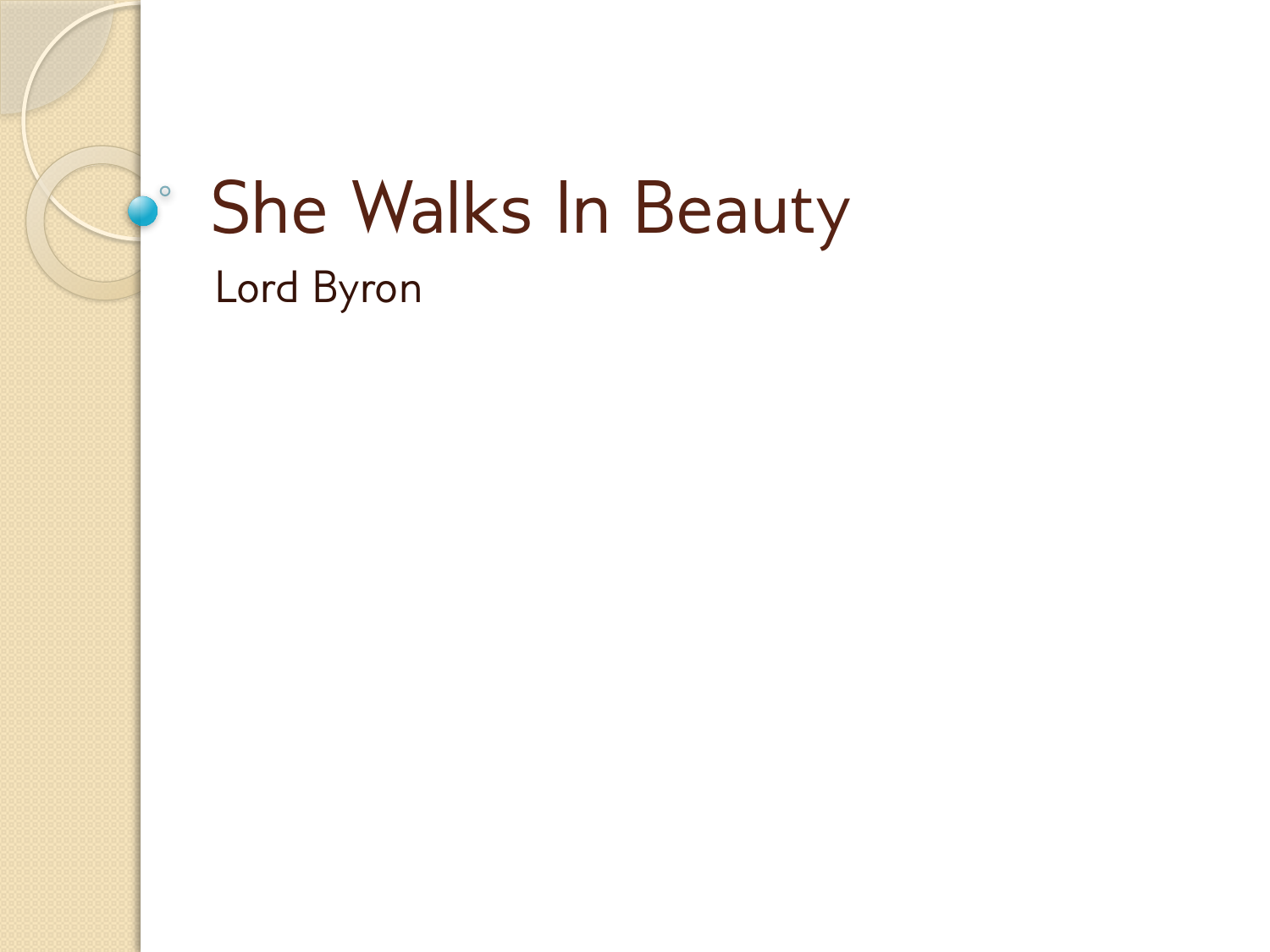

# She Walks In Beauty
Lord Byron